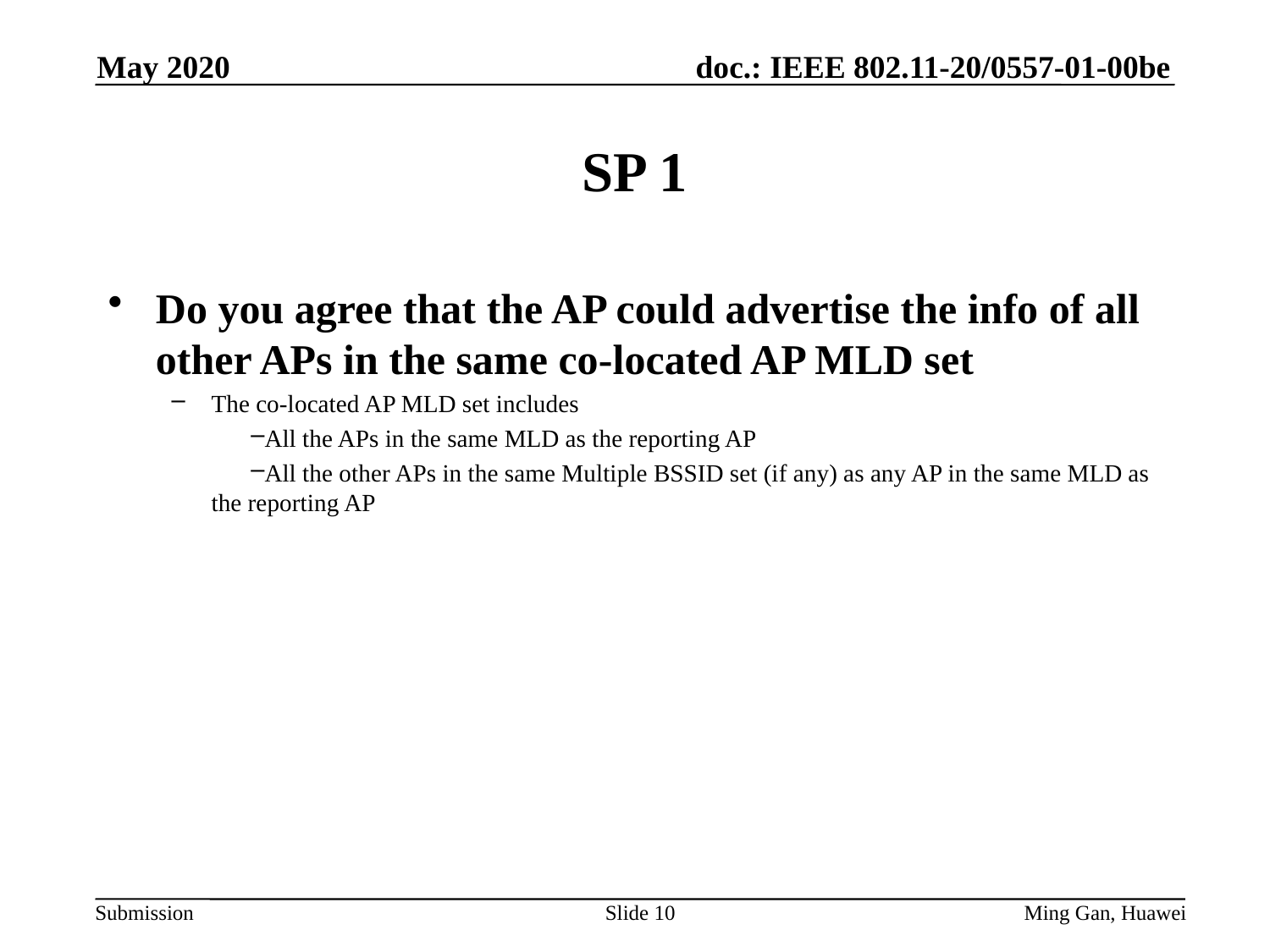

May 2020
# SP 1
Do you agree that the AP could advertise the info of all other APs in the same co-located AP MLD set
The co-located AP MLD set includes
All the APs in the same MLD as the reporting AP
All the other APs in the same Multiple BSSID set (if any) as any AP in the same MLD as the reporting AP
Slide 10
Ming Gan, Huawei